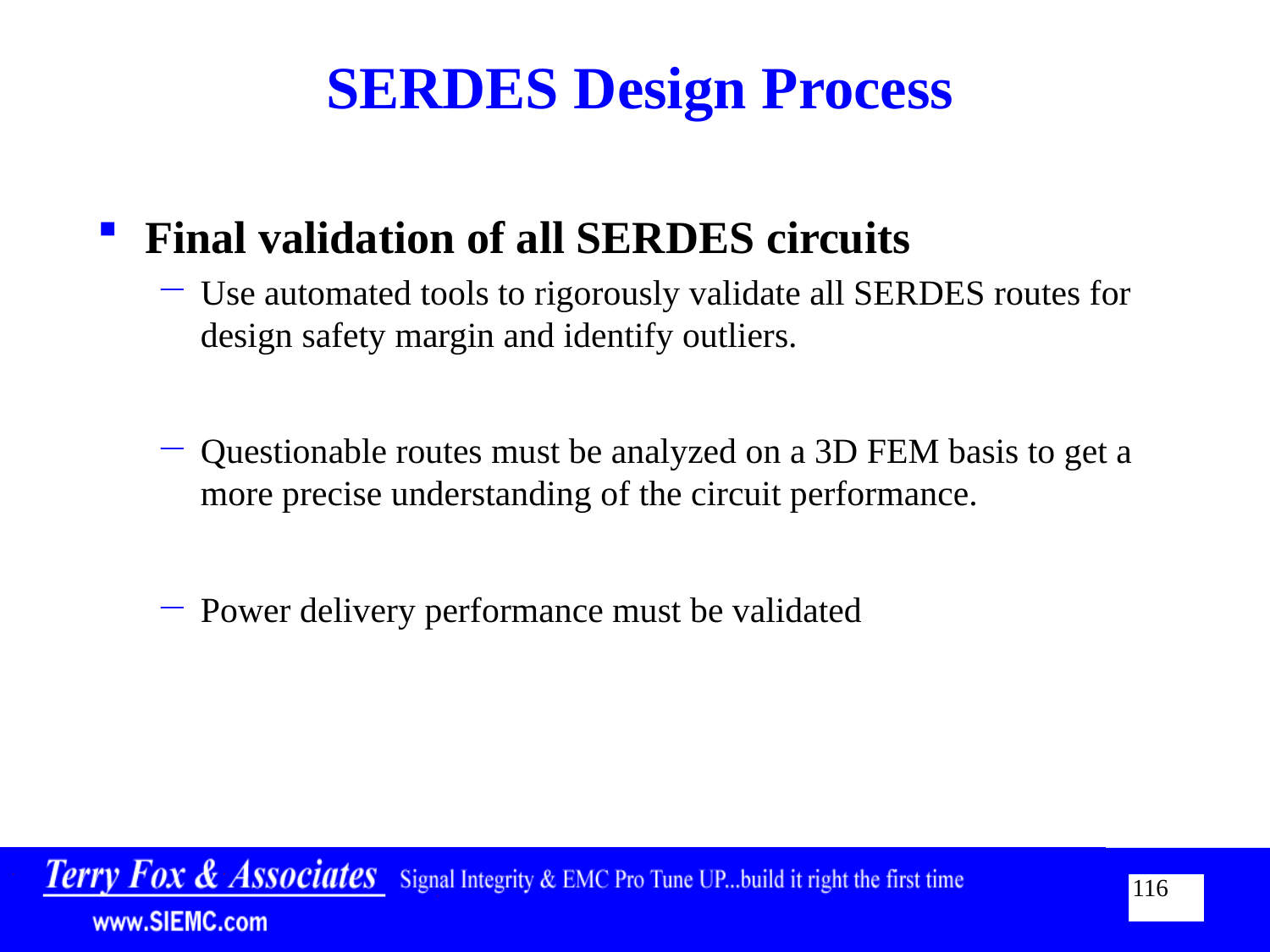

# SERDES Design Process
Final validation of all SERDES circuits
Use automated tools to rigorously validate all SERDES routes for design safety margin and identify outliers.

Questionable routes must be analyzed on a 3D FEM basis to get a more precise understanding of the circuit performance.

Power delivery performance must be validated

116